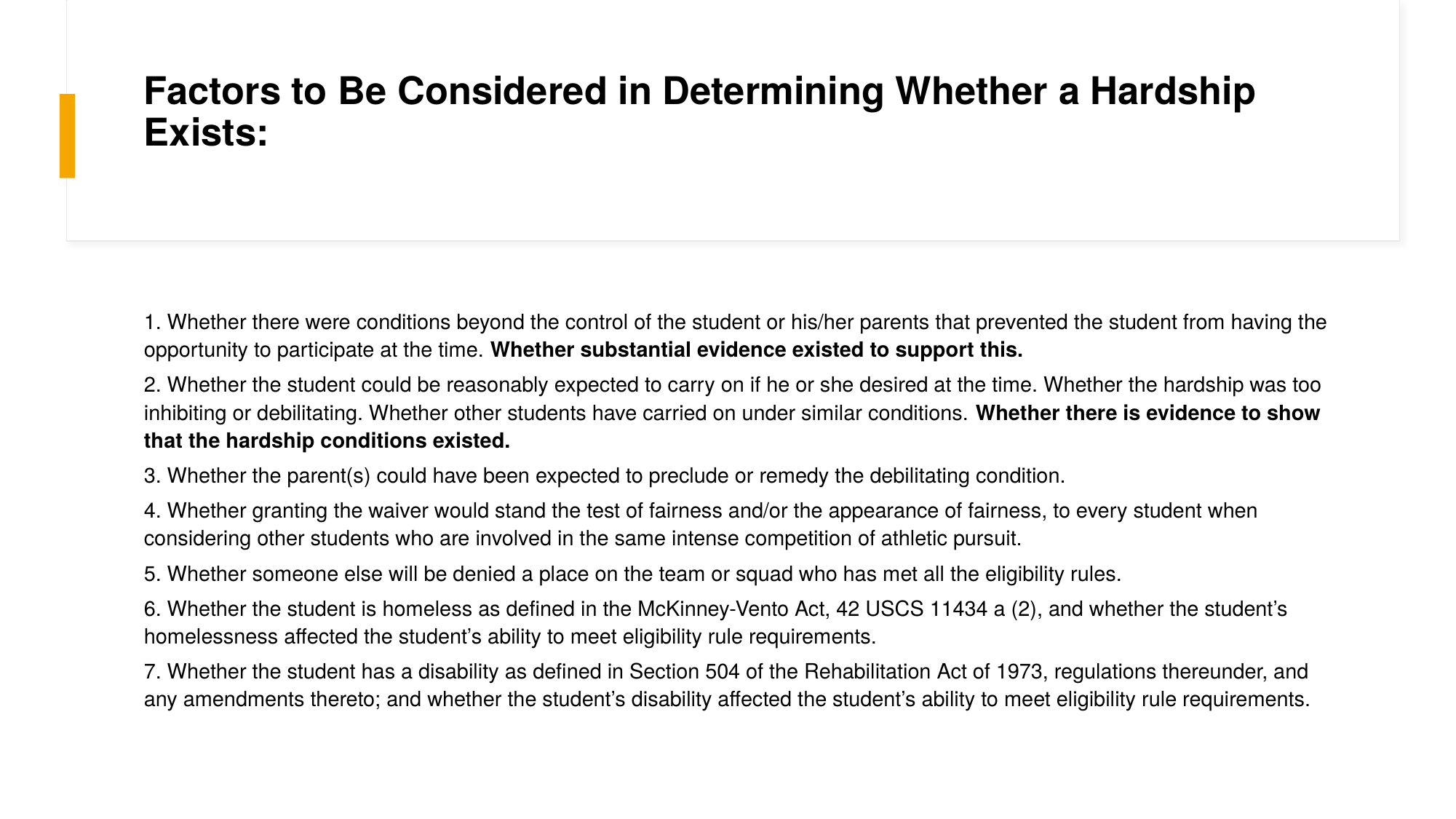

# Factors to Be Considered in Determining Whether a Hardship Exists:
1. Whether there were conditions beyond the control of the student or his/her parents that prevented the student from having the opportunity to participate at the time. Whether substantial evidence existed to support this.
2. Whether the student could be reasonably expected to carry on if he or she desired at the time. Whether the hardship was too inhibiting or debilitating. Whether other students have carried on under similar conditions. Whether there is evidence to show that the hardship conditions existed.
3. Whether the parent(s) could have been expected to preclude or remedy the debilitating condition.
4. Whether granting the waiver would stand the test of fairness and/or the appearance of fairness, to every student when considering other students who are involved in the same intense competition of athletic pursuit.
5. Whether someone else will be denied a place on the team or squad who has met all the eligibility rules.
6. Whether the student is homeless as defined in the McKinney-Vento Act, 42 USCS 11434 a (2), and whether the student’s homelessness affected the student’s ability to meet eligibility rule requirements.
7. Whether the student has a disability as defined in Section 504 of the Rehabilitation Act of 1973, regulations thereunder, and any amendments thereto; and whether the student’s disability affected the student’s ability to meet eligibility rule requirements.